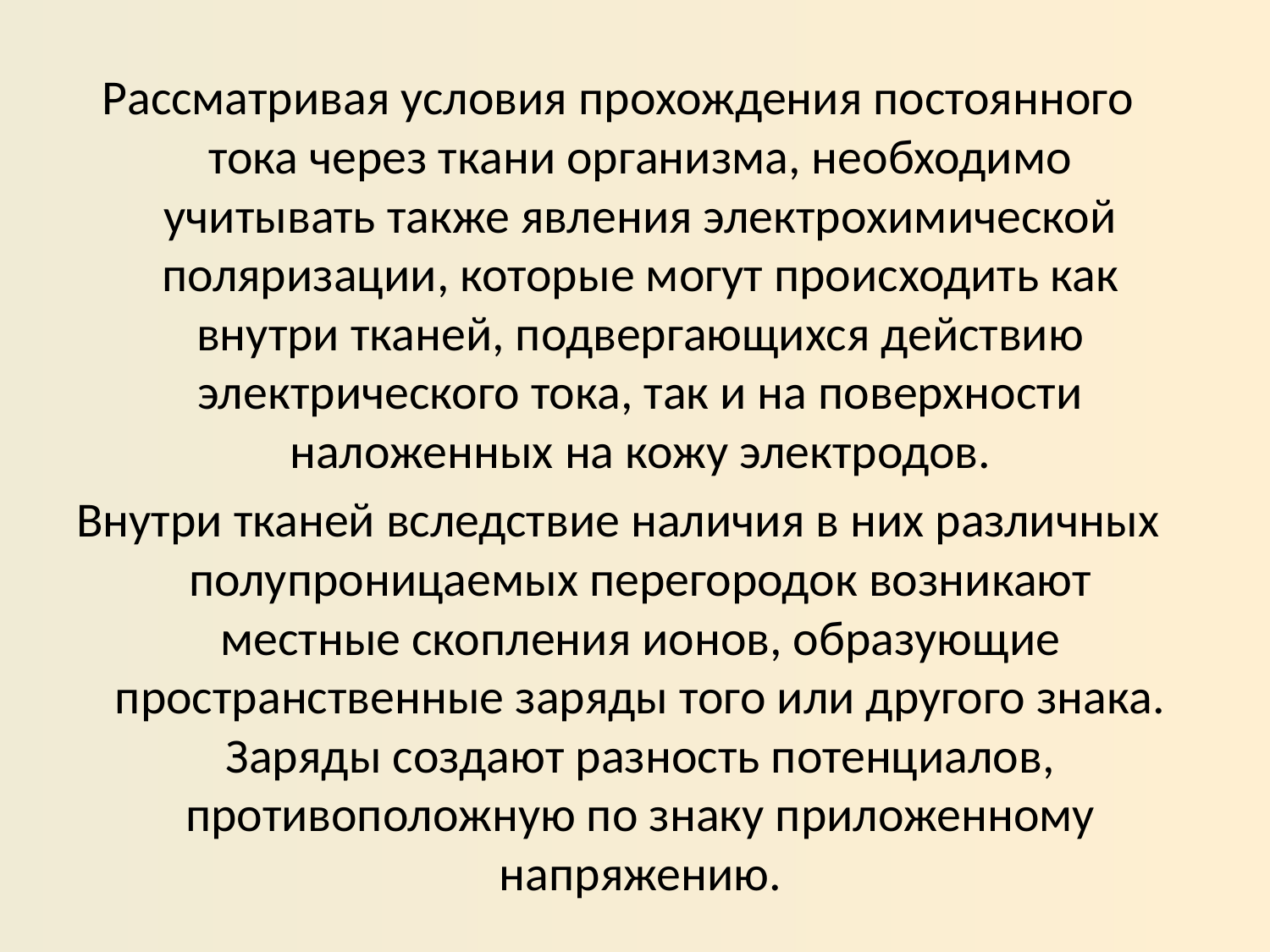

#
Рассматривая условия прохождения постоянного тока через ткани организма, необходимо учитывать также явления электрохимической поляризации, которые могут происходить как внутри тканей, подвергающихся действию электрического тока, так и на поверхности наложенных на кожу электродов.
Внутри тканей вследствие наличия в них различных полупроницаемых перегородок возникают местные скопления ионов, образующие пространственные заряды того или другого знака. Заряды создают разность потенциалов, противоположную по знаку приложенному напряжению.